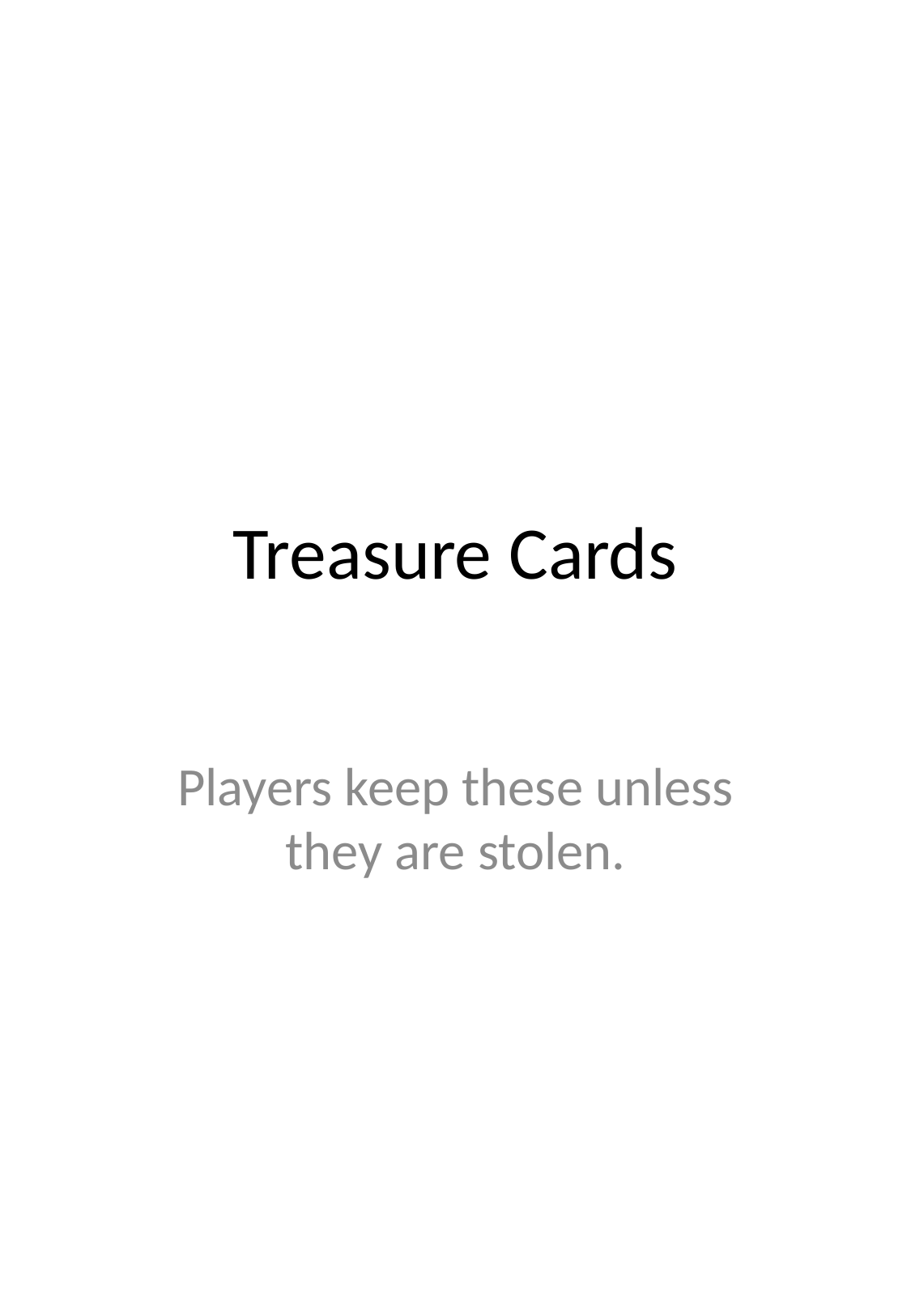

# Treasure Cards
Players keep these unless they are stolen.